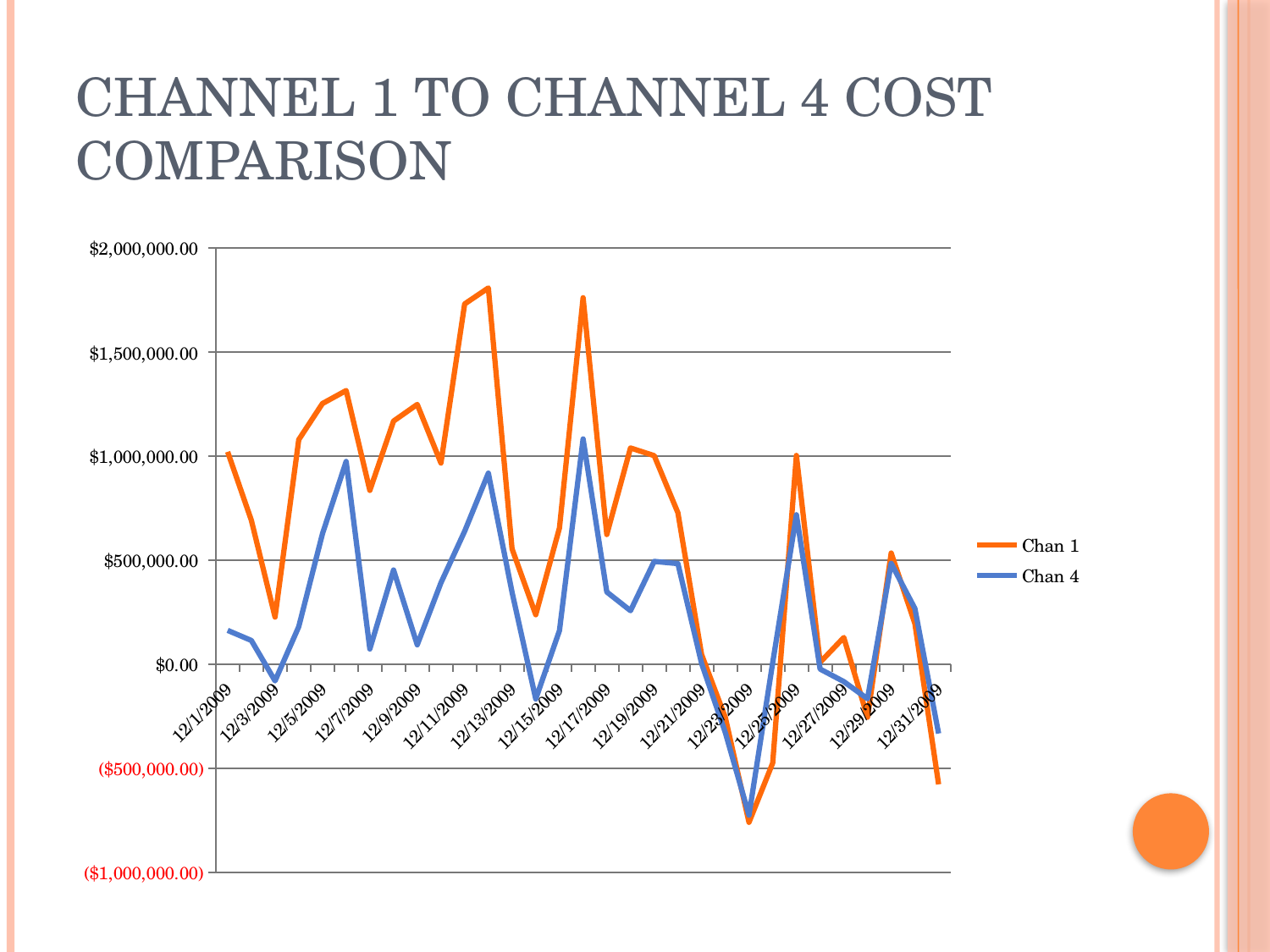

# Channel 1 to Channel 4 Cost comparison

### Chart

| Category | Chan 1  | Chan 4 |
|---|---|---|
| 40148 | 1021554.0498397265 | 163405.72656029835 |
| 40149 | 692521.929618146 | 114792.92213112689 |
| 40150 | 227283.17929661734 | -79431.70784638039 |
| 40151 | 1079934.9989049425 | 181196.90966044748 |
| 40152 | 1253486.9312487103 | 627505.1588398105 |
| 40153 | 1316087.8350882416 | 975188.714643357 |
| 40154 | 836107.1216977936 | 73980.1717290493 |
| 40155 | 1169228.1097539614 | 453321.1715037853 |
| 40156 | 1249151.0797028278 | 93956.65805028146 |
| 40157 | 967515.8788668158 | 391974.4600940257 |
| 40158 | 1732127.8842008952 | 639858.3689610924 |
| 40159 | 1809023.2971114113 | 919076.1274876274 |
| 40160 | 555443.6863009044 | 346466.61069491814 |
| 40161 | 238435.46372839285 | -166467.7816410725 |
| 40162 | 655360.03617431 | 162073.66226611627 |
| 40163 | 1761794.9588199065 | 1083631.8074115731 |
| 40164 | 624044.4369782803 | 347667.999159513 |
| 40165 | 1040148.2404770828 | 257965.71631483207 |
| 40166 | 1003108.1708470703 | 494817.90185754484 |
| 40167 | 728880.7659184509 | 484044.16182078165 |
| 40168 | 47000.583675516784 | 4443.644575799193 |
| 40169 | -254782.77201899173 | -327617.66909505613 |
| 40170 | -759022.3802108689 | -724807.5740181634 |
| 40171 | -474126.5931740656 | 8254.486267736269 |
| 40172 | 1003946.3421421603 | 718892.3032848436 |
| 40173 | 9689.419750550791 | -22469.922642466776 |
| 40174 | 129054.67363857415 | -82915.80611200575 |
| 40175 | -254195.03296361418 | -165327.8418285946 |
| 40176 | 535076.5027529586 | 485416.89761301165 |
| 40177 | 195715.72799983682 | 268254.4116663738 |
| 40178 | -576494.9716060201 | -332372.0995606965 |